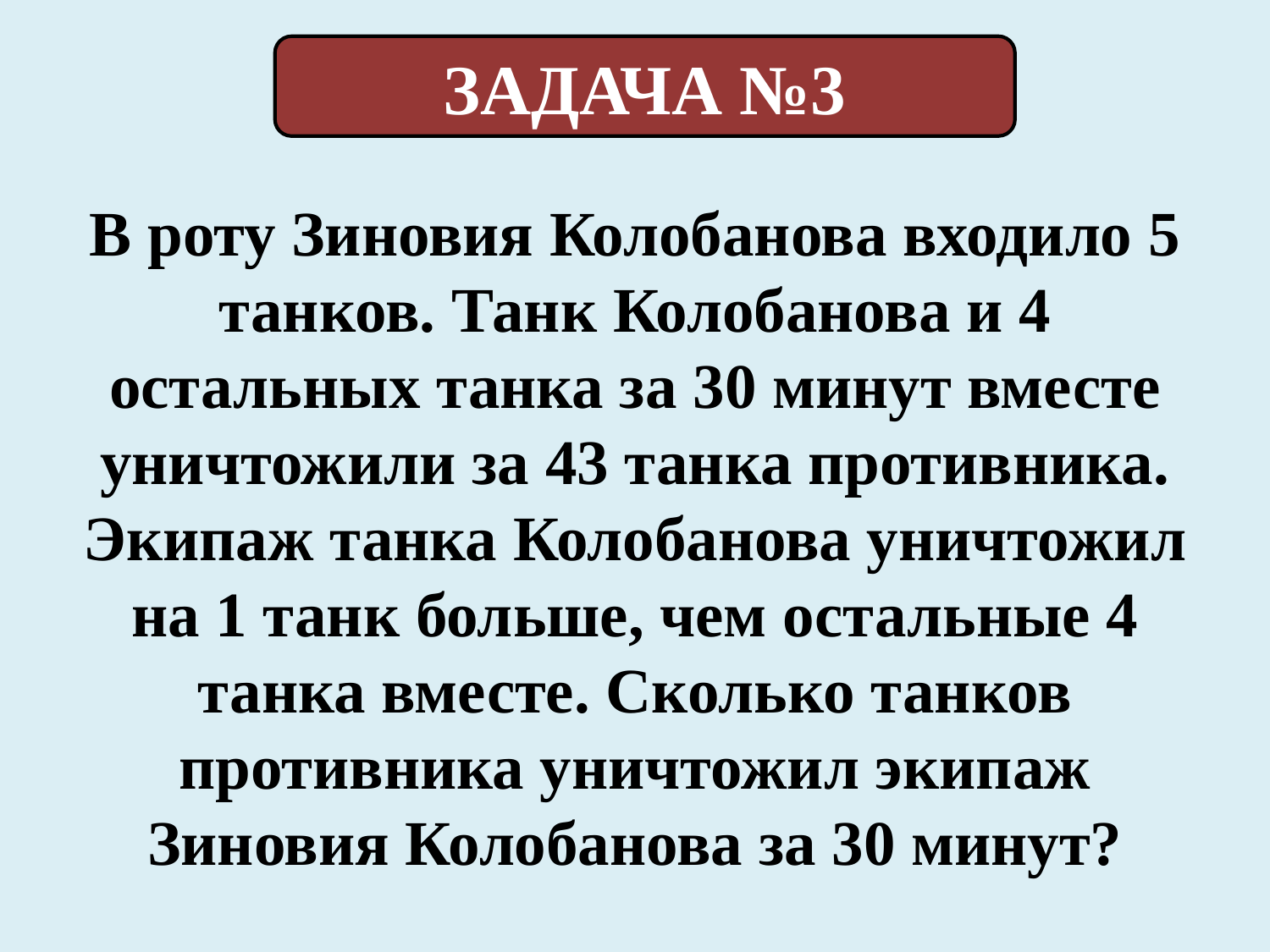

ЗАДАЧА №3
В роту Зиновия Колобанова входило 5 танков. Танк Колобанова и 4 остальных танка за 30 минут вместе уничтожили за 43 танка противника. Экипаж танка Колобанова уничтожил на 1 танк больше, чем остальные 4 танка вместе. Сколько танков противника уничтожил экипаж Зиновия Колобанова за 30 минут?